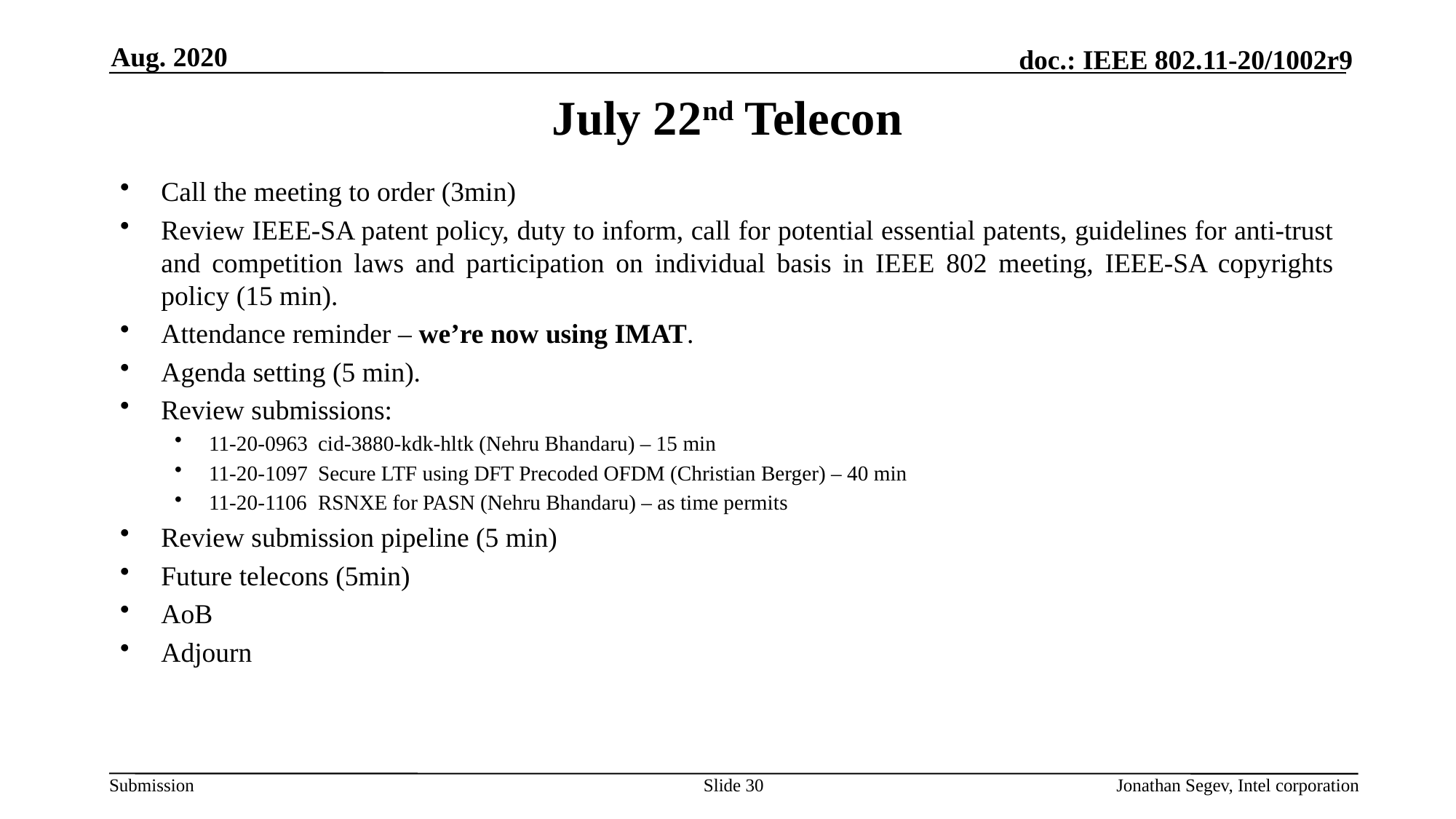

Aug. 2020
# July 22nd Telecon
Call the meeting to order (3min)
Review IEEE-SA patent policy, duty to inform, call for potential essential patents, guidelines for anti-trust and competition laws and participation on individual basis in IEEE 802 meeting, IEEE-SA copyrights policy (15 min).
Attendance reminder – we’re now using IMAT.
Agenda setting (5 min).
Review submissions:
11-20-0963 	cid-3880-kdk-hltk (Nehru Bhandaru) – 15 min
11-20-1097	Secure LTF using DFT Precoded OFDM (Christian Berger) – 40 min
11-20-1106	RSNXE for PASN (Nehru Bhandaru) – as time permits
Review submission pipeline (5 min)
Future telecons (5min)
AoB
Adjourn

Slide 30
Jonathan Segev, Intel corporation